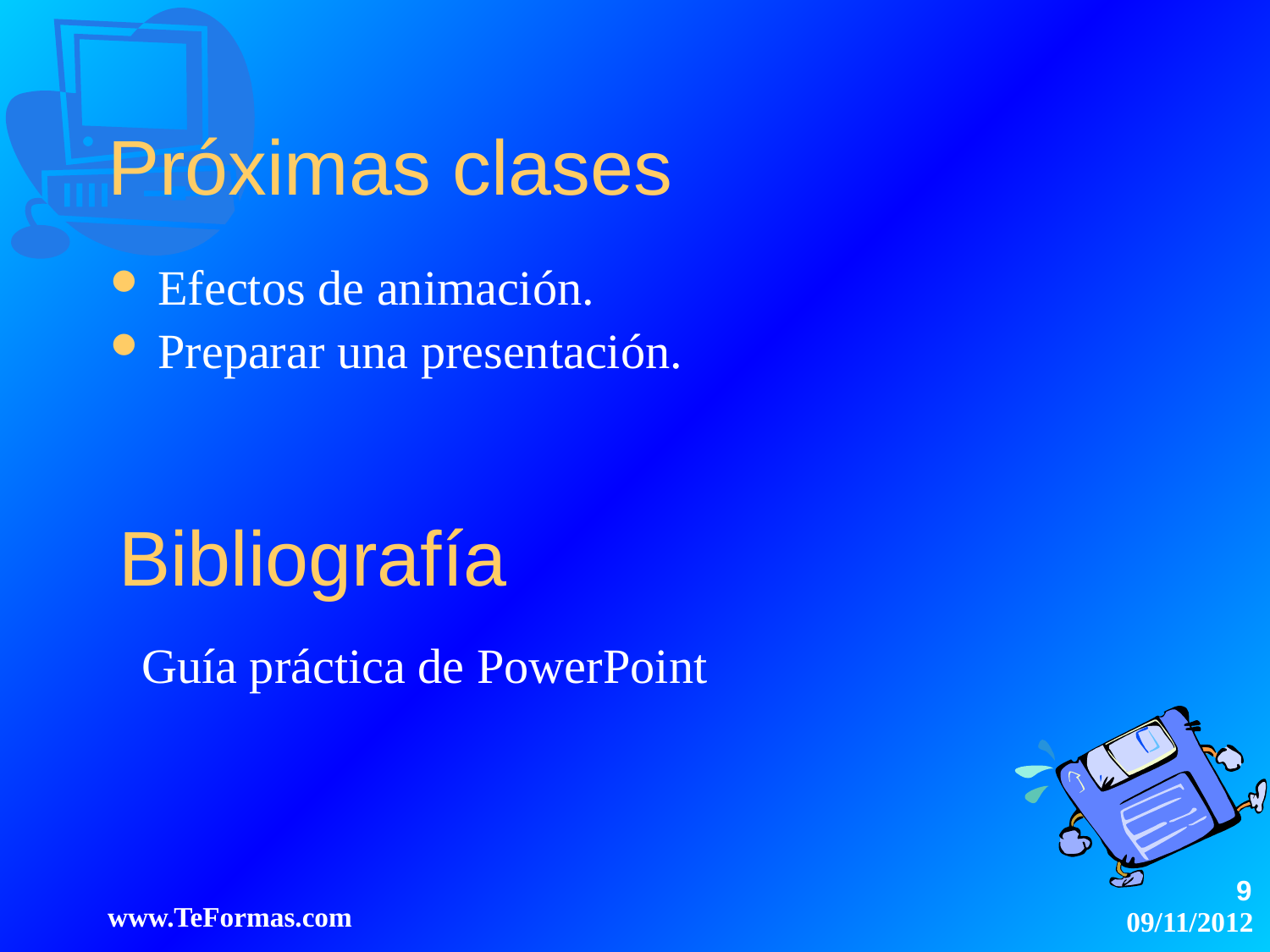

# Próximas clases
Efectos de animación.
Preparar una presentación.

Bibliografía
Guía práctica de PowerPoint
9
www.TeFormas.com
09/11/2012